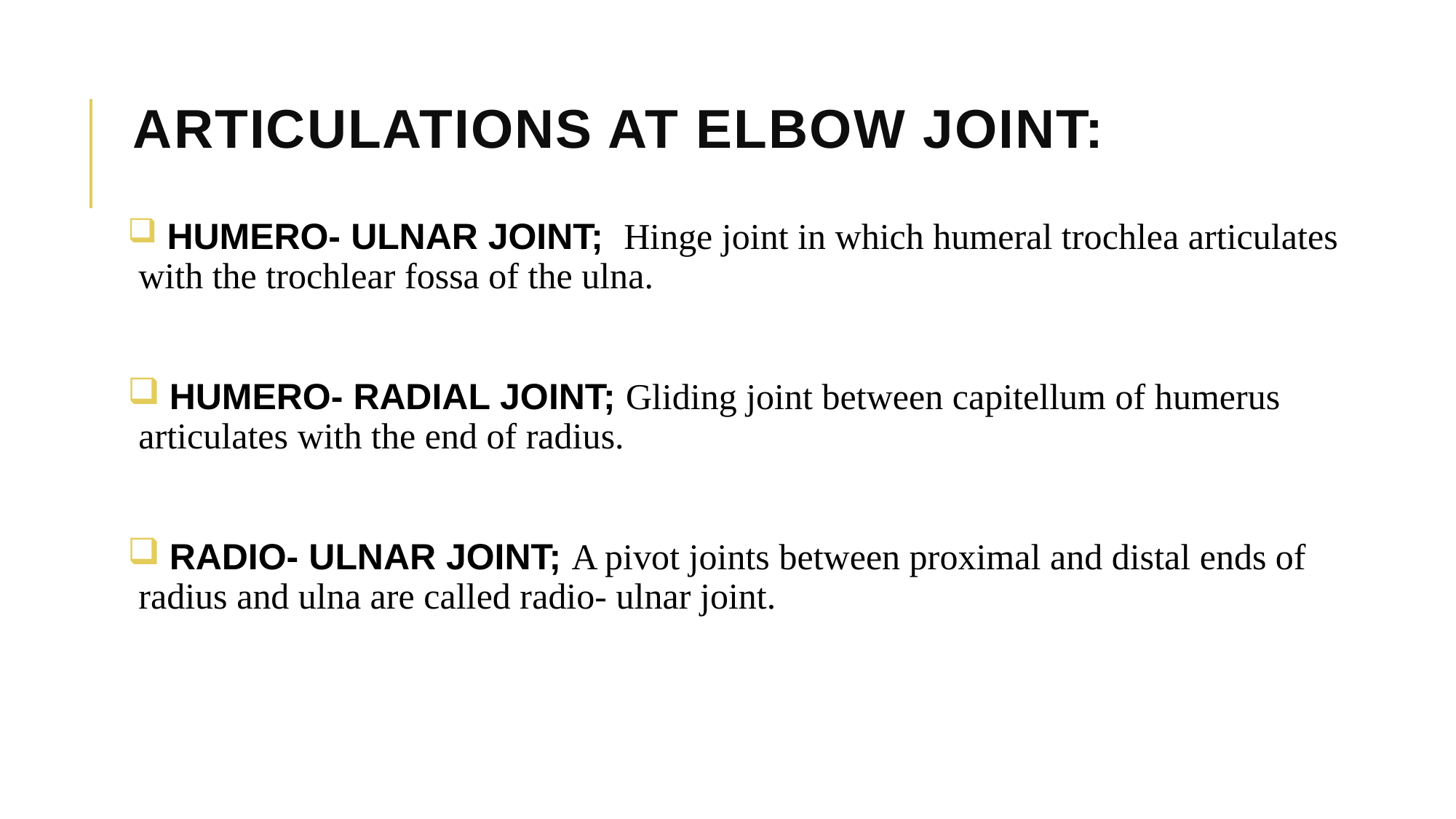

# ARTICULATIONS AT ELBOW JOINT:
 HUMERO- ULNAR JOINT;  Hinge joint in which humeral trochlea articulates with the trochlear fossa of the ulna.

 HUMERO- RADIAL JOINT; Gliding joint between capitellum of humerus articulates with the end of radius.

 RADIO- ULNAR JOINT; A pivot joints between proximal and distal ends of radius and ulna are called radio- ulnar joint.